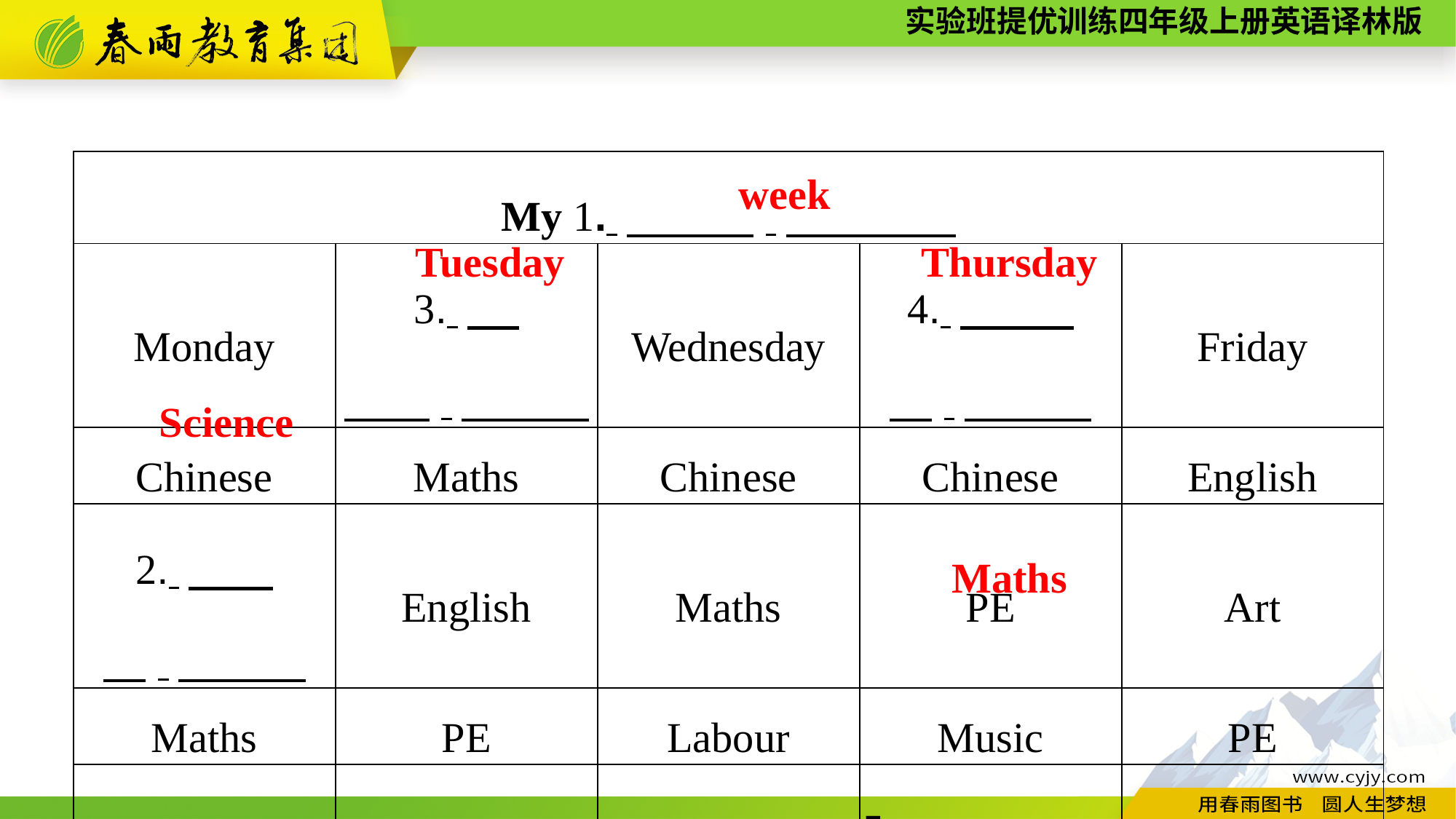

| My 1. 　　　. |  |  |  |  |
| --- | --- | --- | --- | --- |
| Monday | 3. 　 　　. | Wednesday | 4. 　　 　. | Friday |
| Chinese | Maths | Chinese | Chinese | English |
| 2. 　　 　. | English | Maths | PE | Art |
| Maths | PE | Labour | Music | PE |
| PE | Art | PE | 5. 　　　. | Labour |
week
Thursday
 Tuesday
Science
Maths